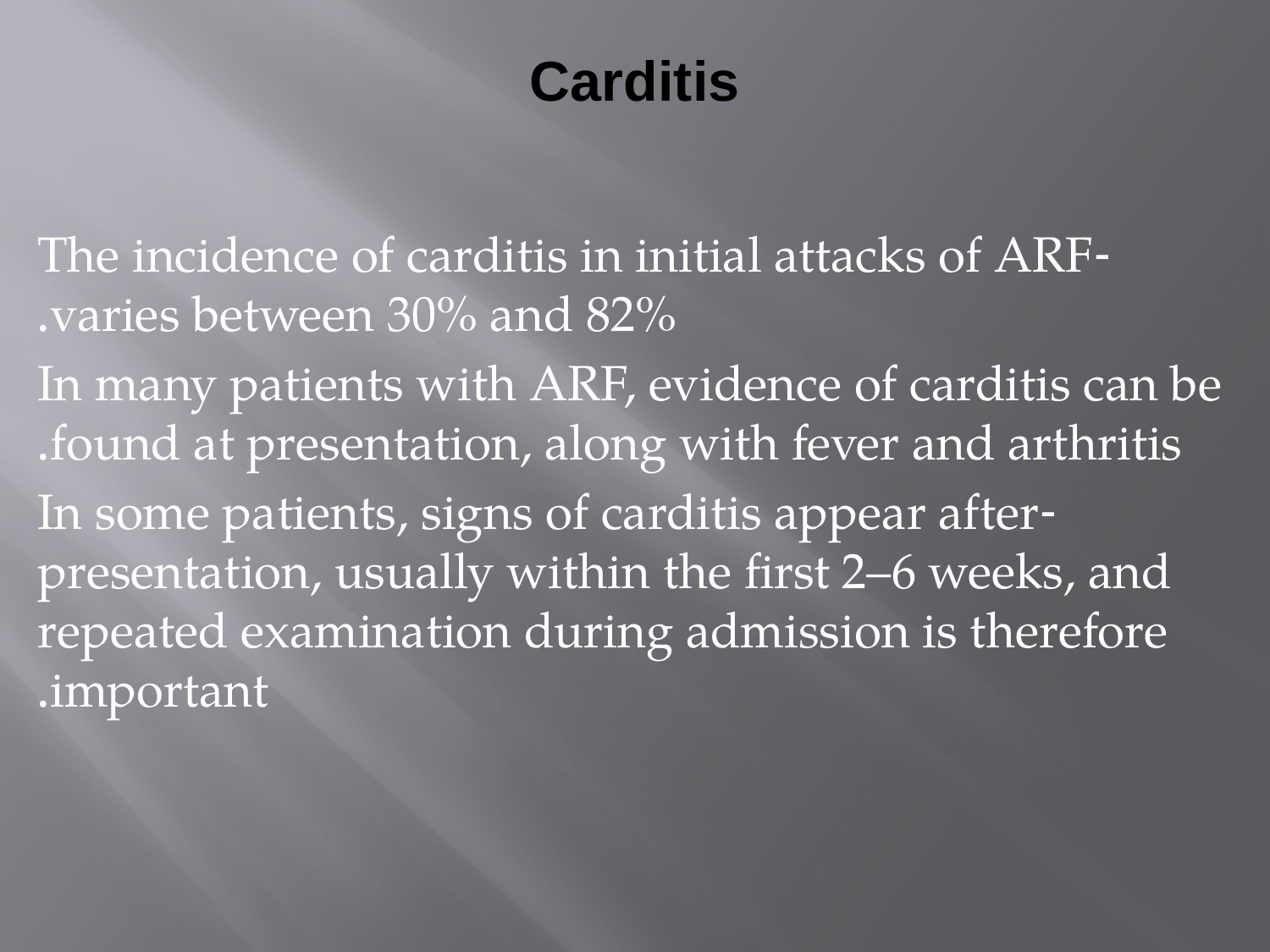

# Carditis

-The incidence of carditis in initial attacks of ARF varies between 30% and 82%.
In many patients with ARF, evidence of carditis can be found at presentation, along with fever and arthritis.
-In some patients, signs of carditis appear after presentation, usually within the first 2–6 weeks, and repeated examination during admission is therefore important.